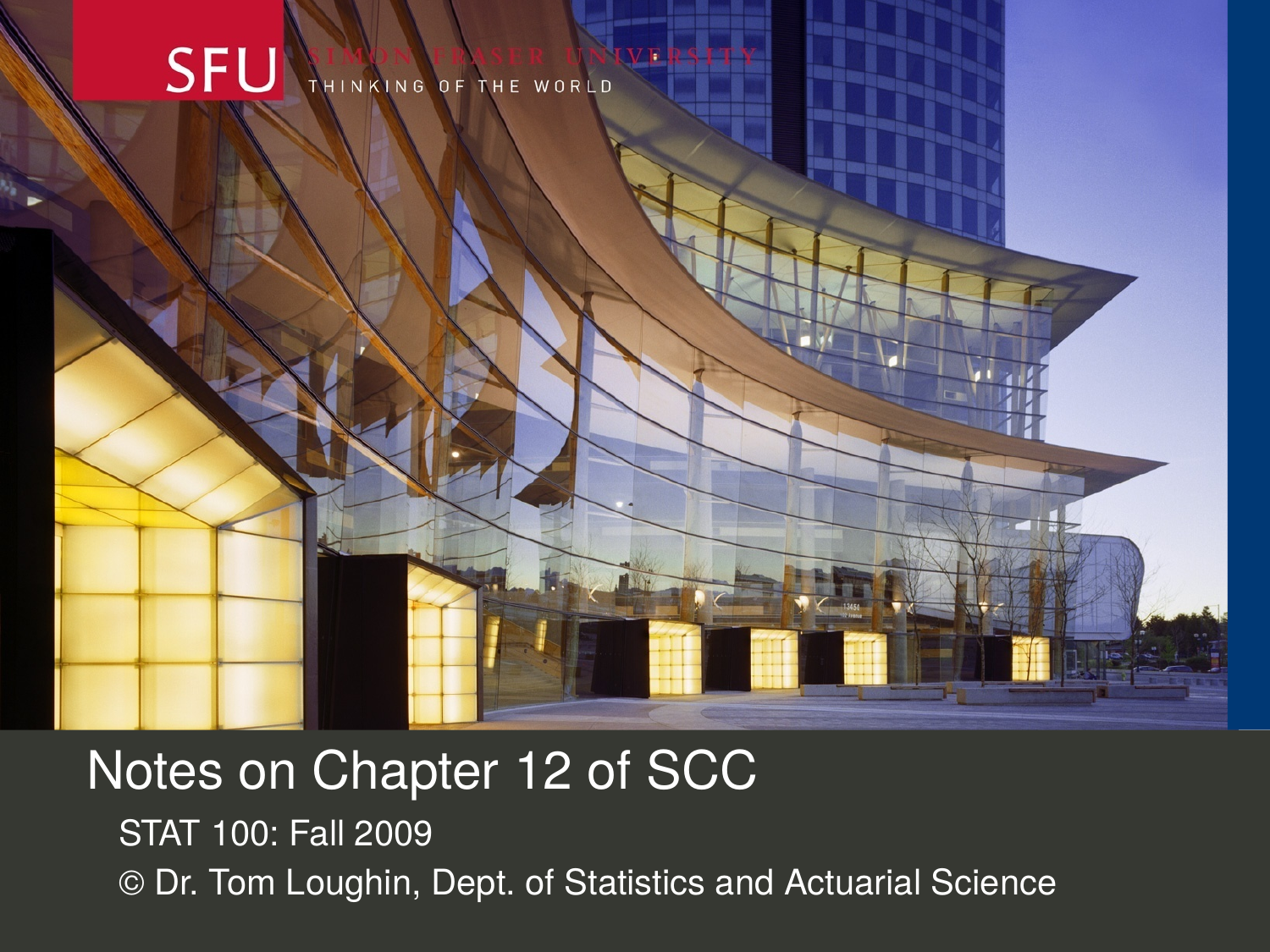

# Notes on Chapter 12 of SCC
STAT 100: Fall 2009
© Dr. Tom Loughin, Dept. of Statistics and Actuarial Science